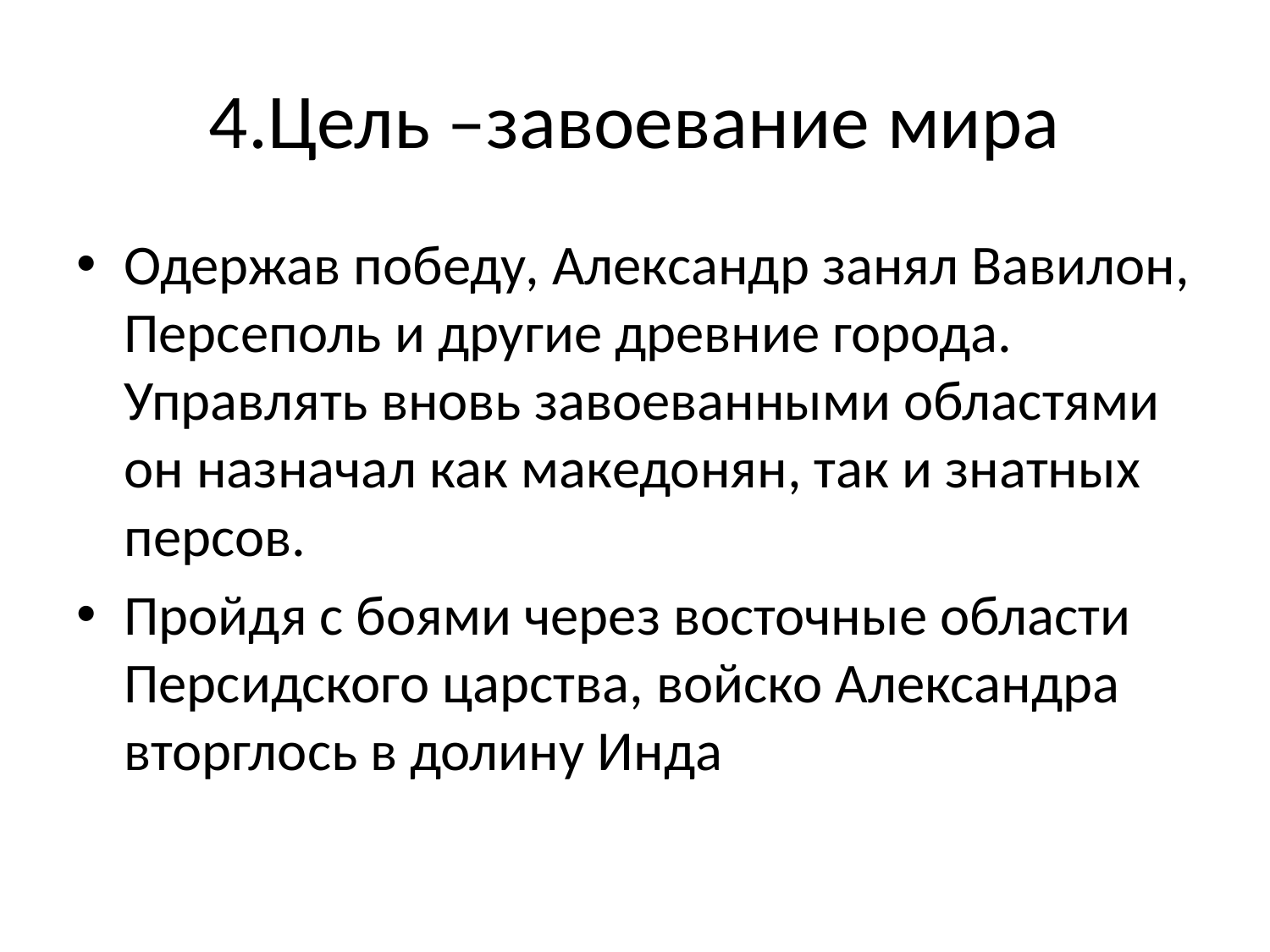

# 4.Цель –завоевание мира
Одержав победу, Александр занял Вавилон, Персеполь и другие древние города. Управлять вновь завоеванными областями он назначал как македонян, так и знатных персов.
Пройдя с боями через восточные области Персидского царства, войско Александра вторглось в долину Инда